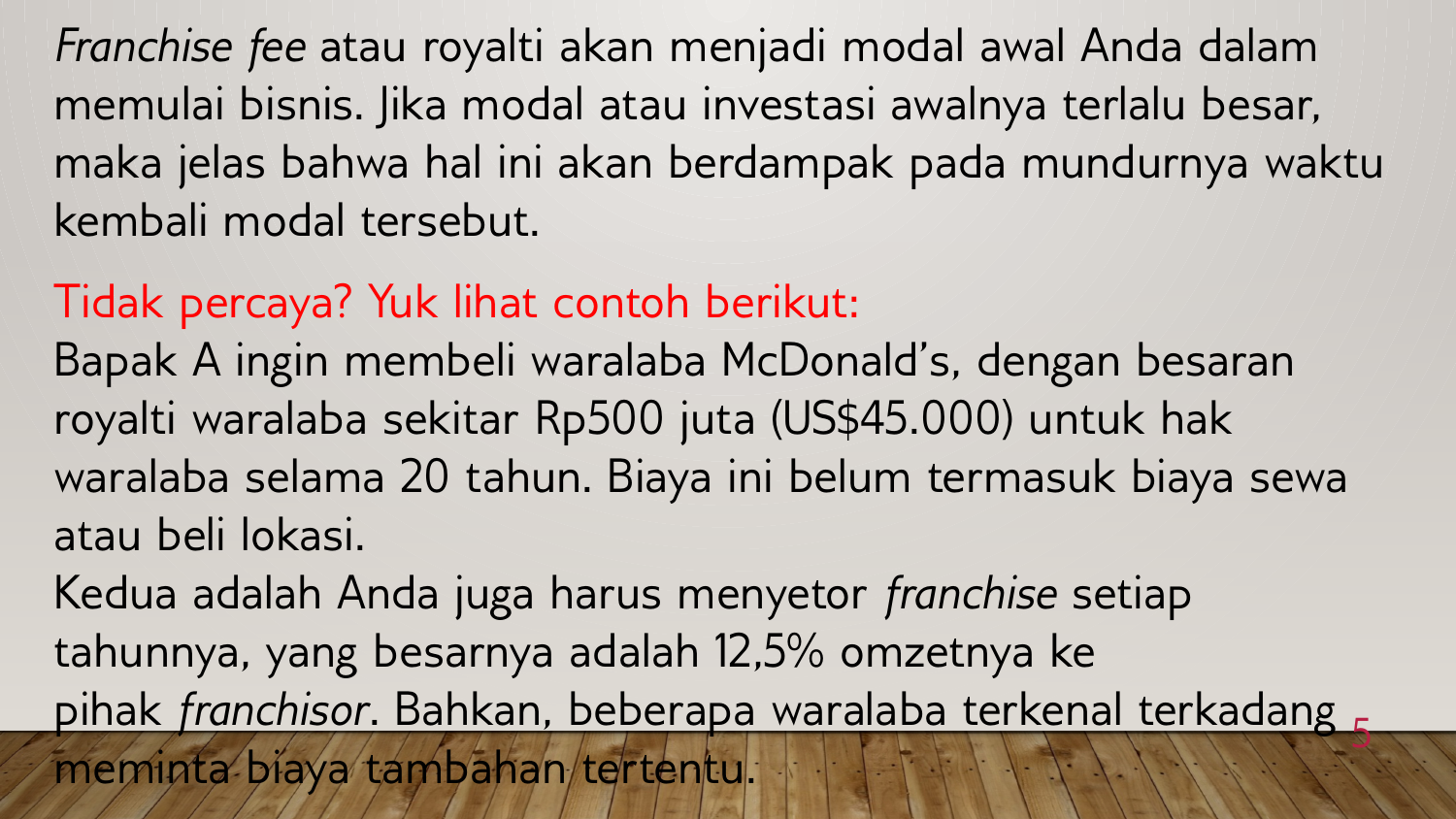

Franchise fee atau royalti akan menjadi modal awal Anda dalam memulai bisnis. Jika modal atau investasi awalnya terlalu besar, maka jelas bahwa hal ini akan berdampak pada mundurnya waktu kembali modal tersebut.

Tidak percaya? Yuk lihat contoh berikut:
Bapak A ingin membeli waralaba McDonald’s, dengan besaran royalti waralaba sekitar Rp500 juta (US$45.000) untuk hak waralaba selama 20 tahun. Biaya ini belum termasuk biaya sewa atau beli lokasi.
Kedua adalah Anda juga harus menyetor franchise setiap tahunnya, yang besarnya adalah 12,5% omzetnya ke pihak franchisor. Bahkan, beberapa waralaba terkenal terkadang meminta biaya tambahan tertentu.

5